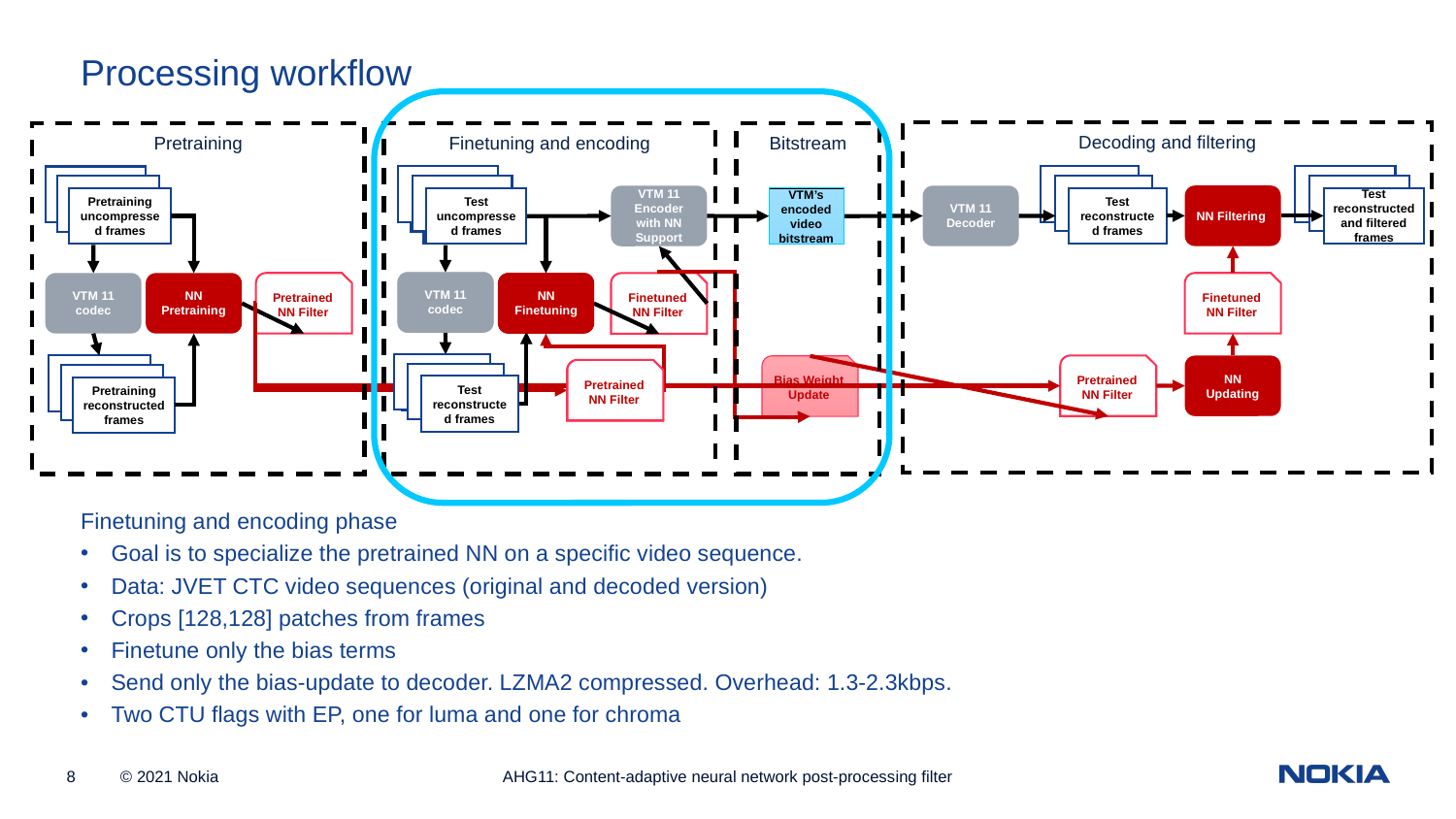

Processing workflow

Decoding and filtering
Pretraining
Finetuning and encoding
Bitstream

Test reconstructed and filtered frames

Test reconstructed frames

Test uncompressed frames

Pretraining uncompressed frames

Test uncompressed frames
NN Filtering
VTM 11 Decoder
VTM 11 Encoder with NN Support
VTM’s encoded video bitstream
VTM 11 codec
VTM 11 codec
NN Finetuning
Pretrained NN Filter
Finetuned NN Filter
VTM 11 codec
NN Pretraining
NN Finetuning
Finetuned NN Filter

Test reconstructed frames

Test reconstructed frames

Pretraining reconstructed frames
Pretrained NN Filter
NN Updating
Bias Weight Update
Pretrained NN Filter
Pretrained NN Filter
Finetuning and encoding phase
Goal is to specialize the pretrained NN on a specific video sequence.
Data: JVET CTC video sequences (original and decoded version)
Crops [128,128] patches from frames
Finetune only the bias terms
Send only the bias-update to decoder. LZMA2 compressed. Overhead: 1.3-2.3kbps.
Two CTU flags with EP, one for luma and one for chroma

AHG11: Content-adaptive neural network post-processing filter